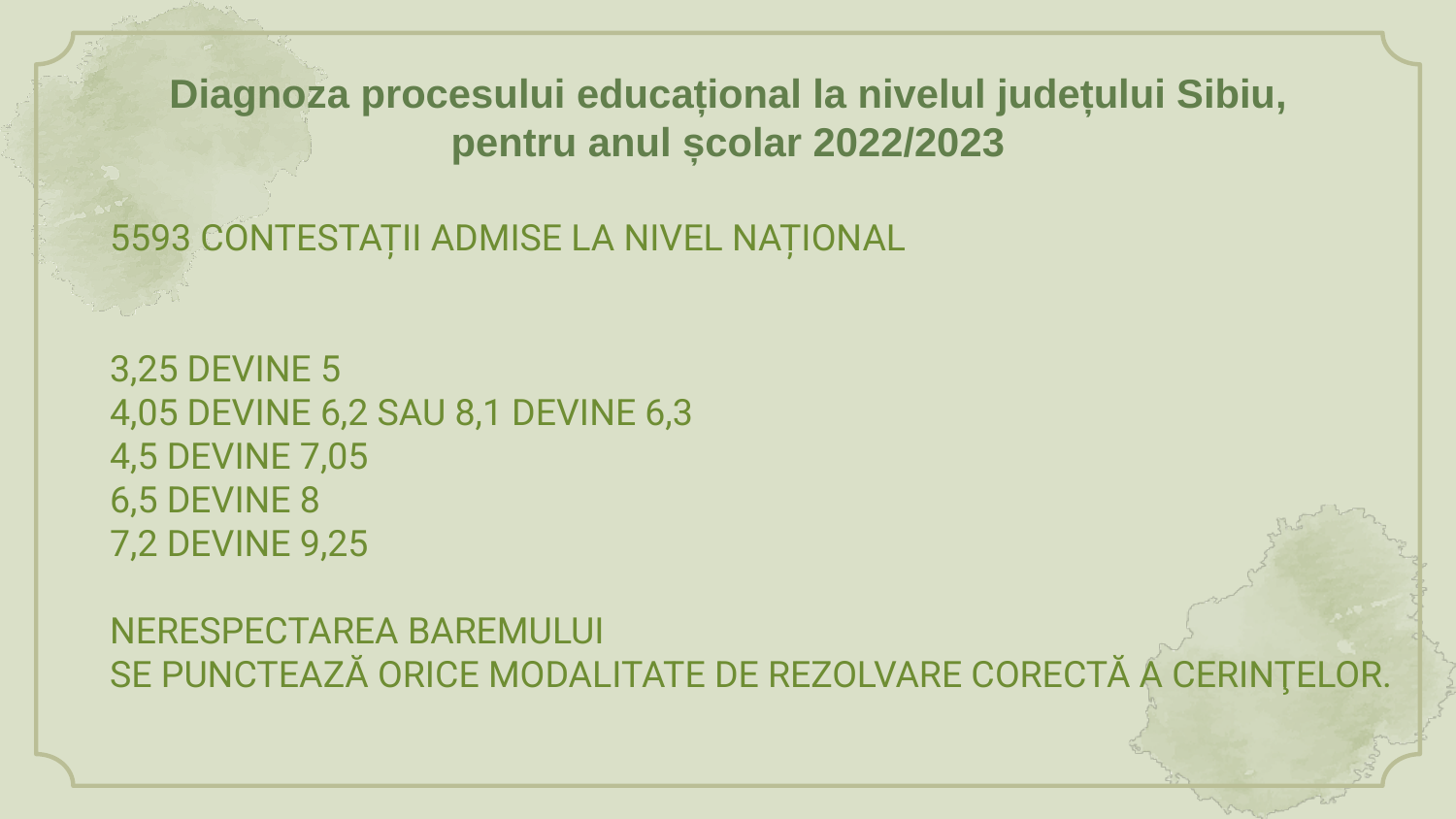

# Diagnoza procesului educațional la nivelul județului Sibiu, pentru anul școlar 2022/2023
5593 CONTESTAȚII ADMISE LA NIVEL NAȚIONAL

3,25 DEVINE 5
4,05 DEVINE 6,2 SAU 8,1 DEVINE 6,3
4,5 DEVINE 7,05
6,5 DEVINE 8
7,2 DEVINE 9,25

NERESPECTAREA BAREMULUI
SE PUNCTEAZĂ ORICE MODALITATE DE REZOLVARE CORECTĂ A CERINŢELOR.